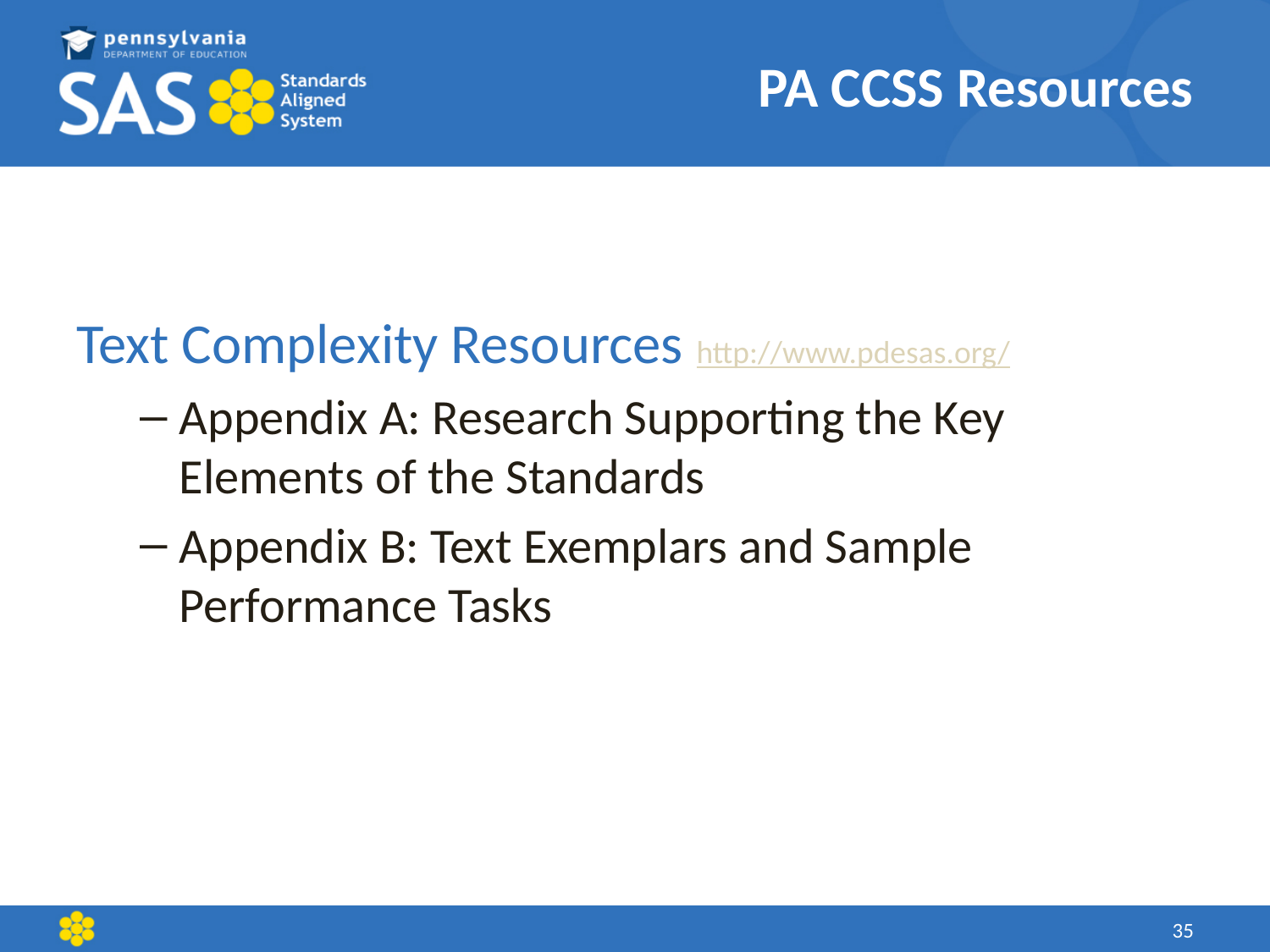

# PA CCSS Resources

Text Complexity Resources http://www.pdesas.org/
Appendix A: Research Supporting the Key Elements of the Standards
Appendix B: Text Exemplars and Sample Performance Tasks

35